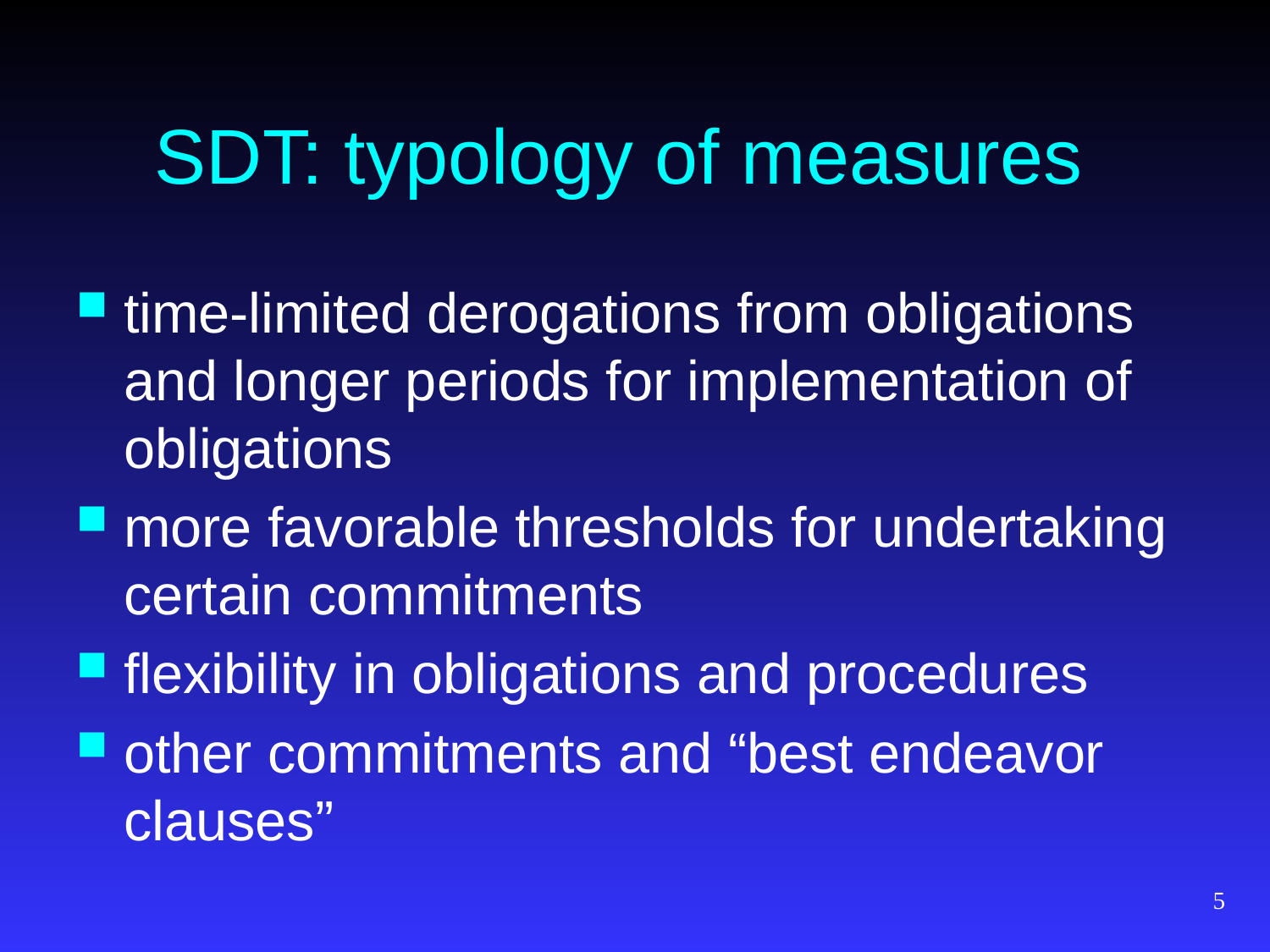

# SDT: typology of measures
time-limited derogations from obligations and longer periods for implementation of obligations
more favorable thresholds for undertaking certain commitments
flexibility in obligations and procedures
other commitments and “best endeavor clauses”
5